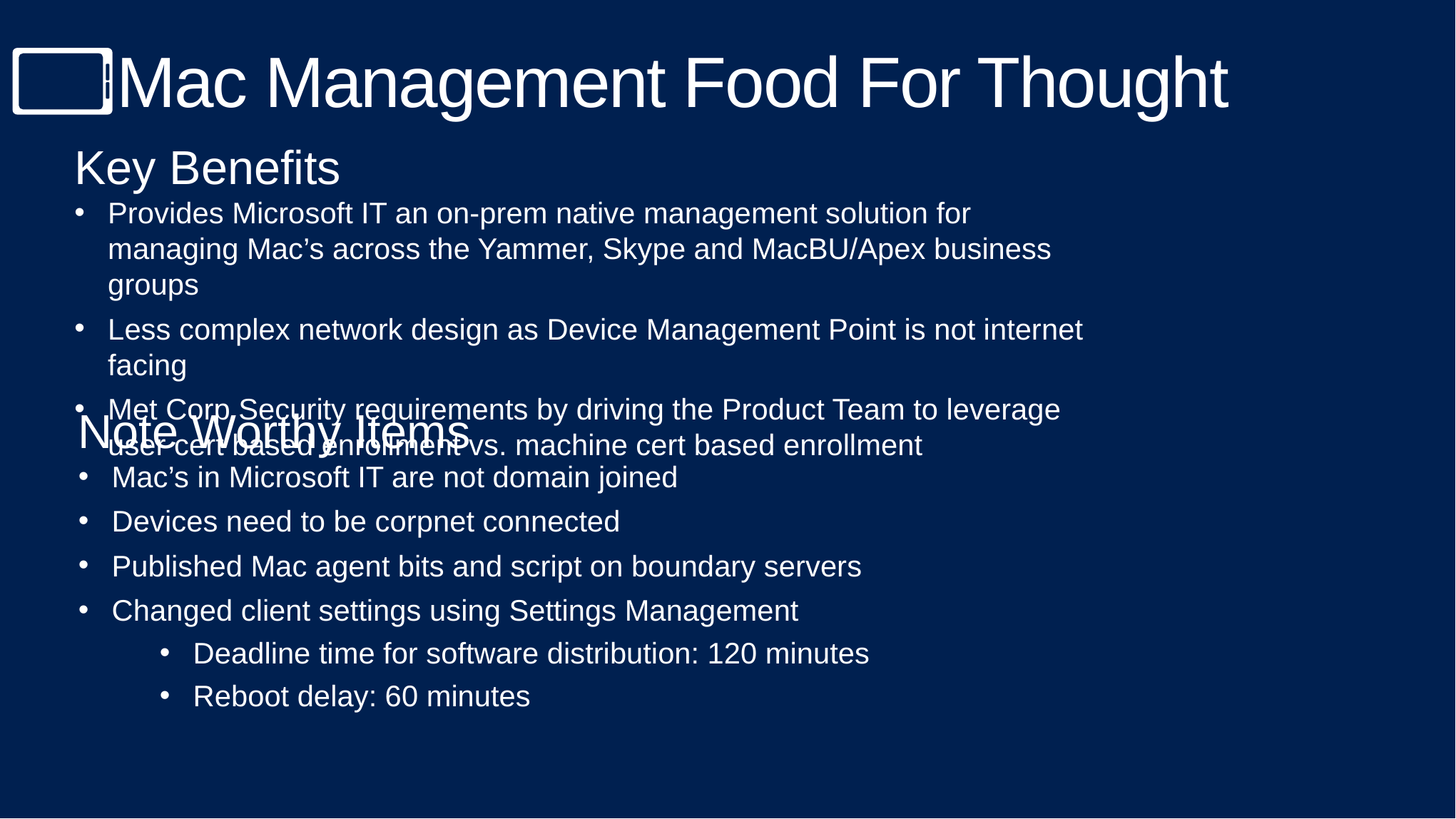

# Mac Management Food For Thought
Key Benefits
Provides Microsoft IT an on-prem native management solution for managing Mac’s across the Yammer, Skype and MacBU/Apex business groups

Less complex network design as Device Management Point is not internet facing

Met Corp Security requirements by driving the Product Team to leverage user cert based enrollment vs. machine cert based enrollment

Note Worthy Items
Mac’s in Microsoft IT are not domain joined

Devices need to be corpnet connected

Published Mac agent bits and script on boundary servers

Changed client settings using Settings Management

Deadline time for software distribution: 120 minutes

Reboot delay: 60 minutes